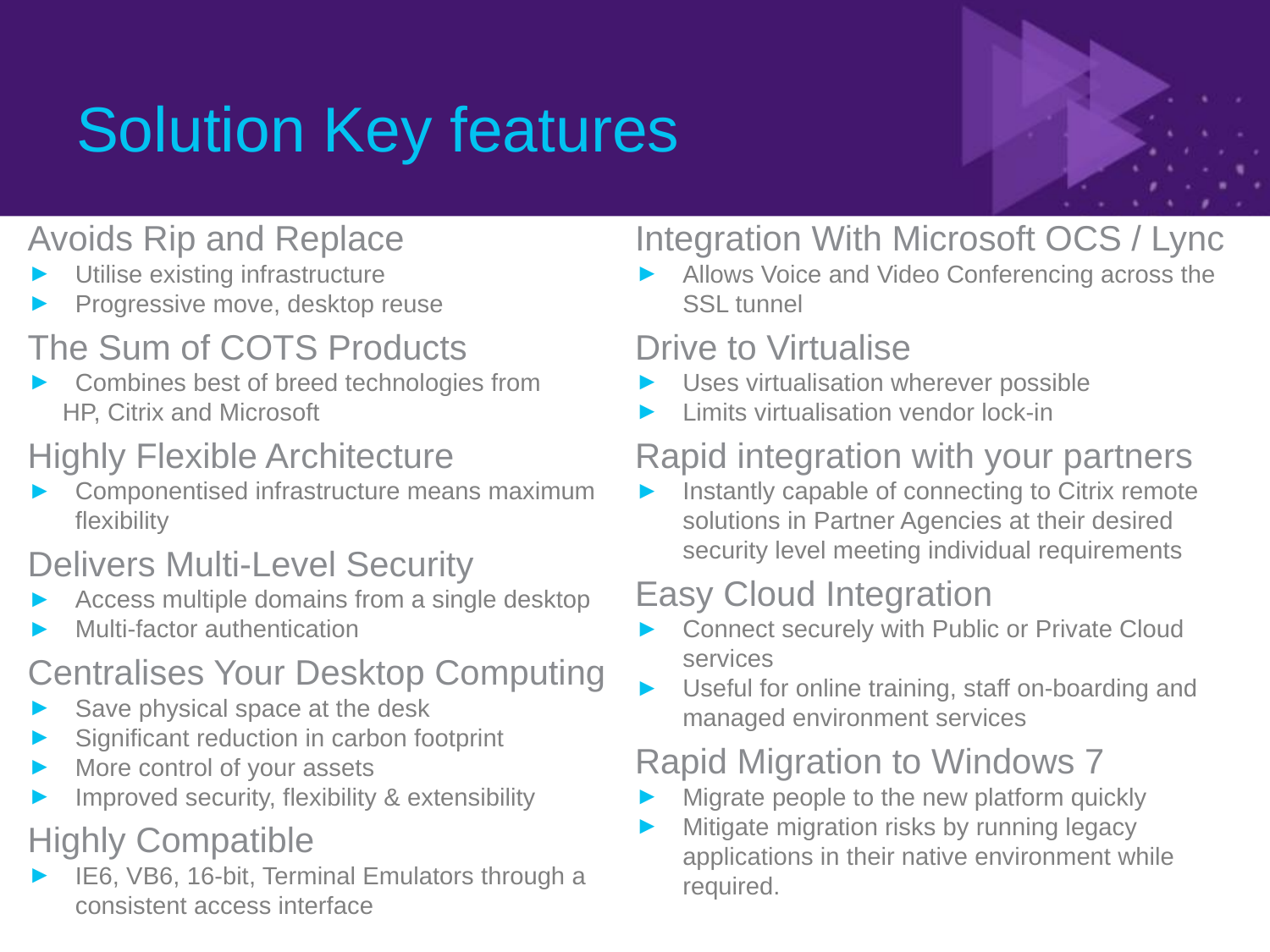

# Solution Key features
Avoids Rip and Replace
Utilise existing infrastructure
Progressive move, desktop reuse
The Sum of COTS Products
Combines best of breed technologies from
     HP, Citrix and Microsoft
Highly Flexible Architecture
Componentised infrastructure means maximum flexibility
Delivers Multi-Level Security
Access multiple domains from a single desktop
Multi-factor authentication
Centralises Your Desktop Computing
Save physical space at the desk
Significant reduction in carbon footprint
More control of your assets
Improved security, flexibility & extensibility
Highly Compatible
IE6, VB6, 16-bit, Terminal Emulators through a consistent access interface
Integration With Microsoft OCS / Lync
Allows Voice and Video Conferencing across the SSL tunnel
Drive to Virtualise
Uses virtualisation wherever possible
Limits virtualisation vendor lock-in
Rapid integration with your partners
Instantly capable of connecting to Citrix remote solutions in Partner Agencies at their desired security level meeting individual requirements
Easy Cloud Integration
Connect securely with Public or Private Cloud services
Useful for online training, staff on-boarding and managed environment services
Rapid Migration to Windows 7
Migrate people to the new platform quickly
Mitigate migration risks by running legacy applications in their native environment while required.